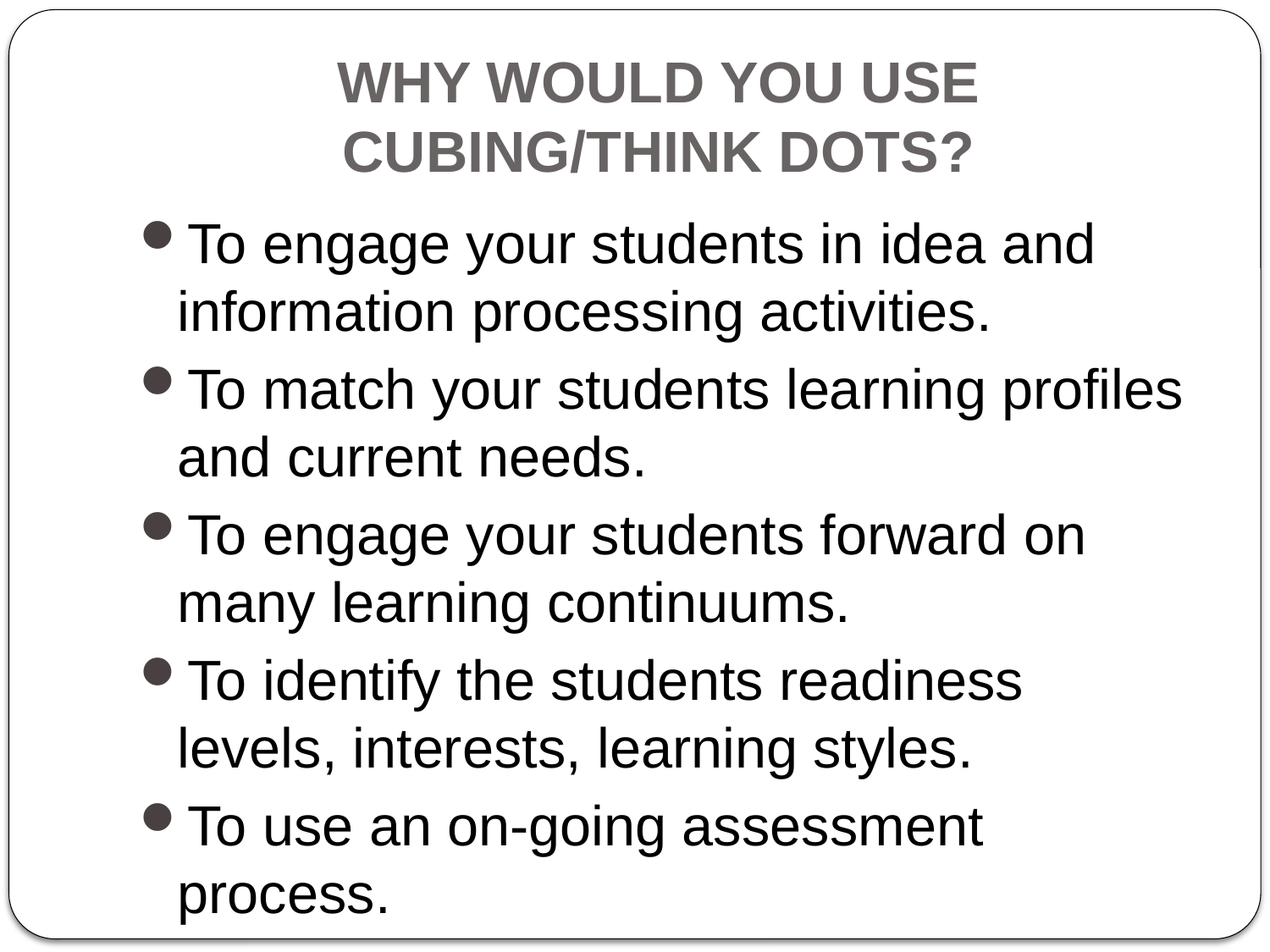

# WHY WOULD YOU USE CUBING/THINK DOTS?
To engage your students in idea and information processing activities.
To match your students learning profiles and current needs.
To engage your students forward on many learning continuums.
To identify the students readiness levels, interests, learning styles.
To use an on-going assessment process.